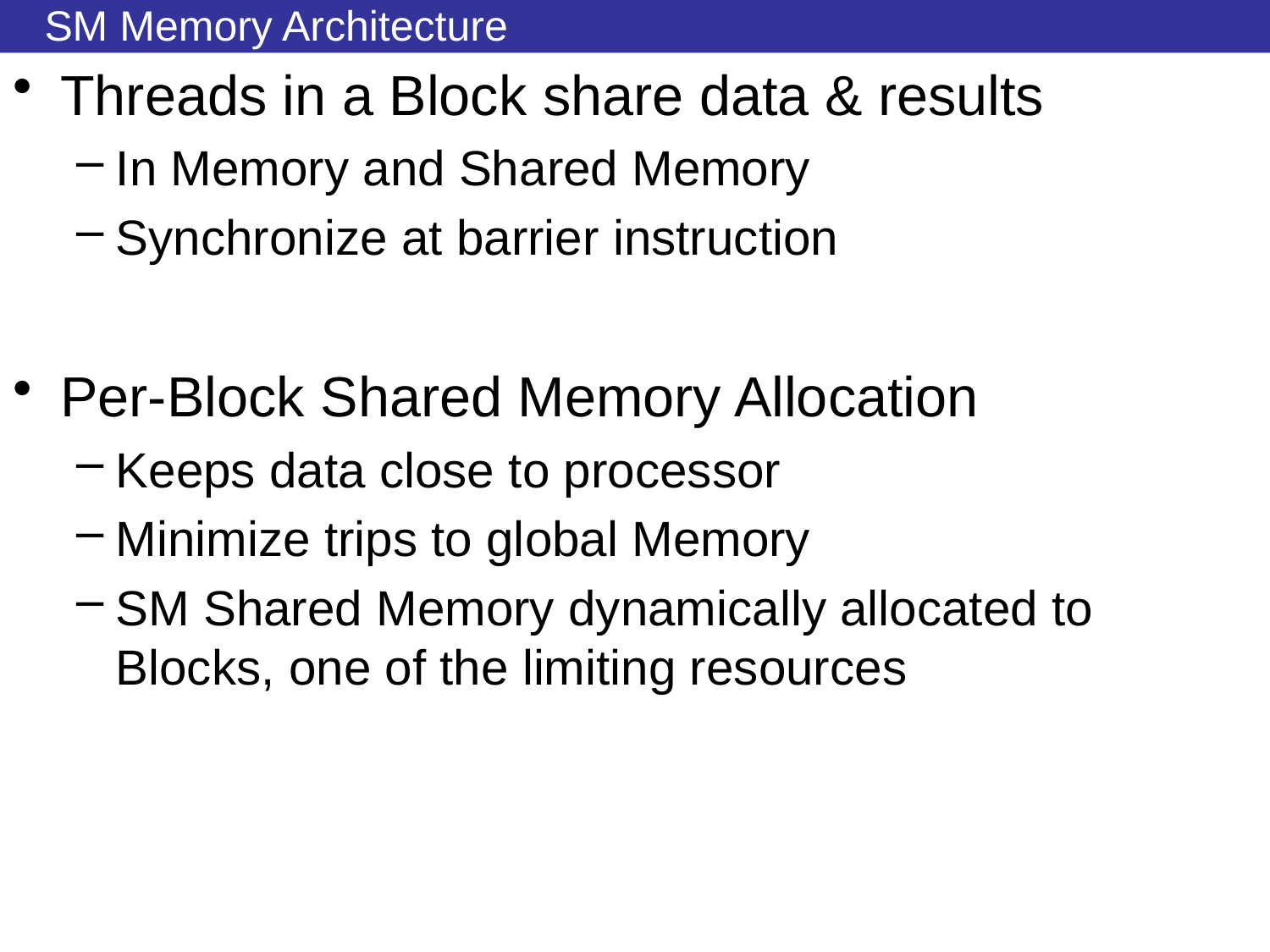

# SM Memory Architecture
Threads in a Block share data & results
In Memory and Shared Memory
Synchronize at barrier instruction

Per-Block Shared Memory Allocation
Keeps data close to processor
Minimize trips to global Memory
SM Shared Memory dynamically allocated to Blocks, one of the limiting resources